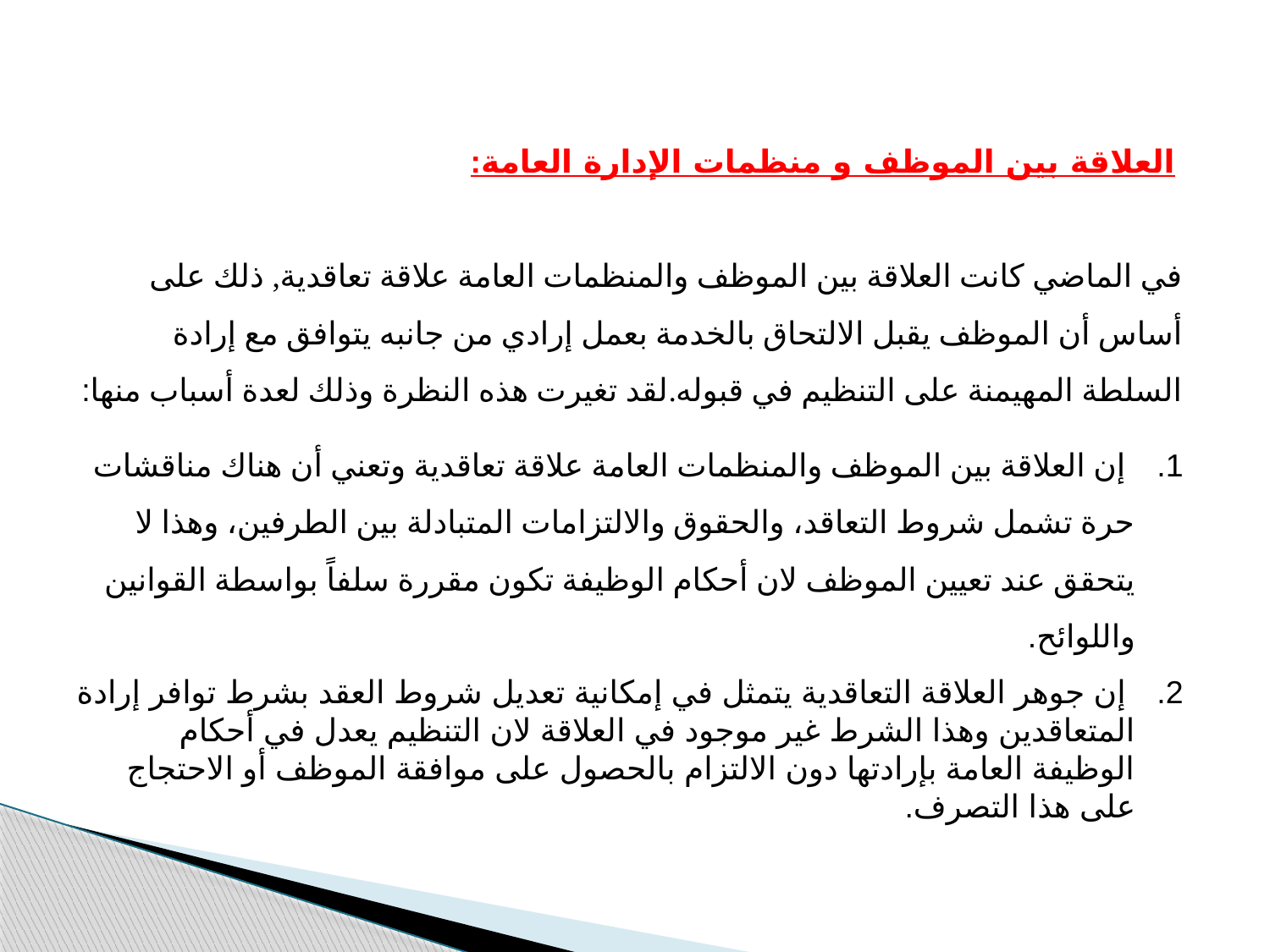

العلاقة بين الموظف و منظمات الإدارة العامة:
في الماضي كانت العلاقة بين الموظف والمنظمات العامة علاقة تعاقدية, ذلك على أساس أن الموظف يقبل الالتحاق بالخدمة بعمل إرادي من جانبه يتوافق مع إرادة السلطة المهيمنة على التنظيم في قبوله.لقد تغيرت هذه النظرة وذلك لعدة أسباب منها:
 إن العلاقة بين الموظف والمنظمات العامة علاقة تعاقدية وتعني أن هناك مناقشات حرة تشمل شروط التعاقد، والحقوق والالتزامات المتبادلة بين الطرفين، وهذا لا يتحقق عند تعيين الموظف لان أحكام الوظيفة تكون مقررة سلفاً بواسطة القوانين واللوائح.
 إن جوهر العلاقة التعاقدية يتمثل في إمكانية تعديل شروط العقد بشرط توافر إرادة المتعاقدين وهذا الشرط غير موجود في العلاقة لان التنظيم يعدل في أحكام الوظيفة العامة بإرادتها دون الالتزام بالحصول على موافقة الموظف أو الاحتجاج على هذا التصرف.